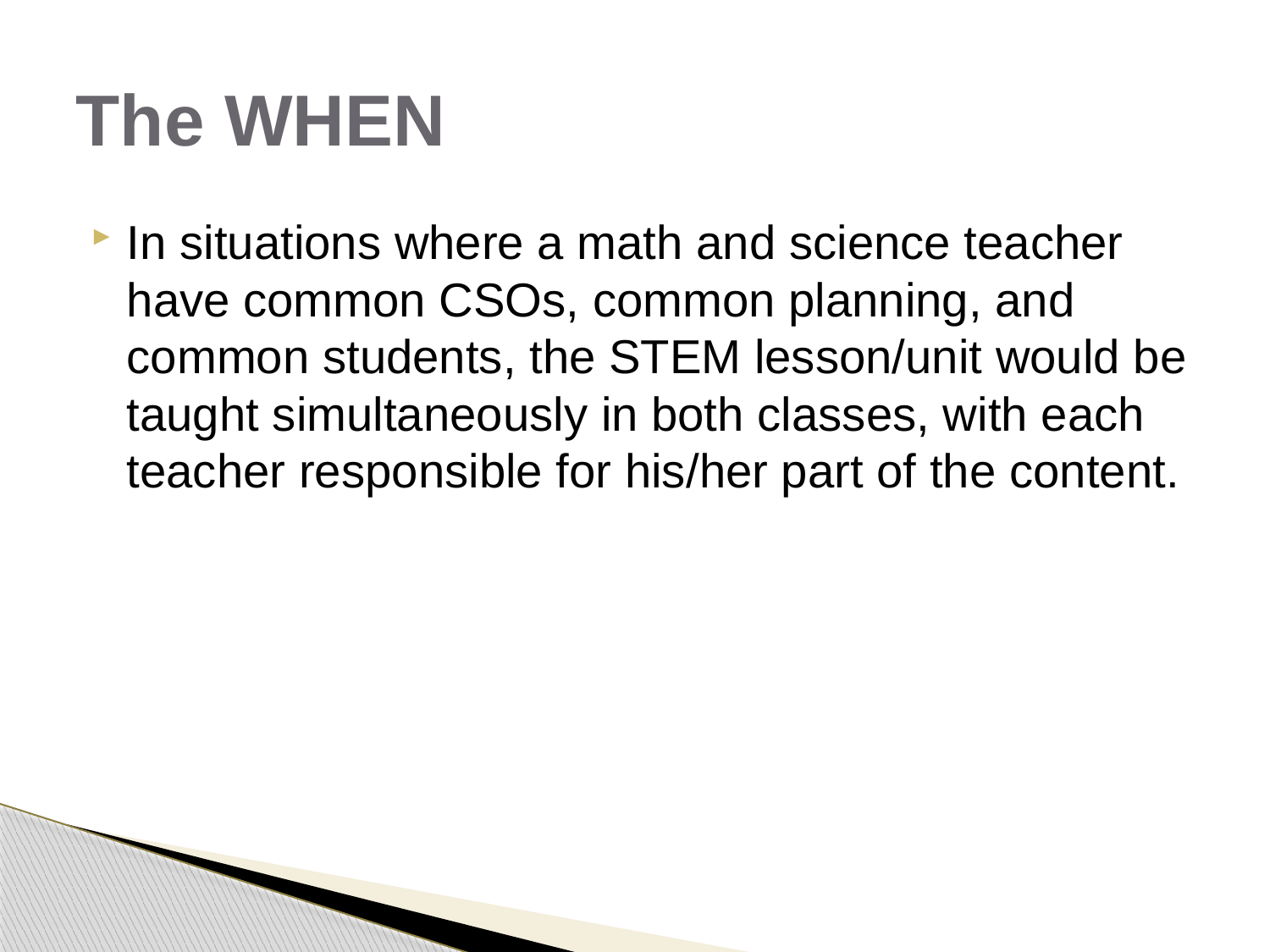

# The WHEN
In situations where a math and science teacher have common CSOs, common planning, and common students, the STEM lesson/unit would be taught simultaneously in both classes, with each teacher responsible for his/her part of the content.